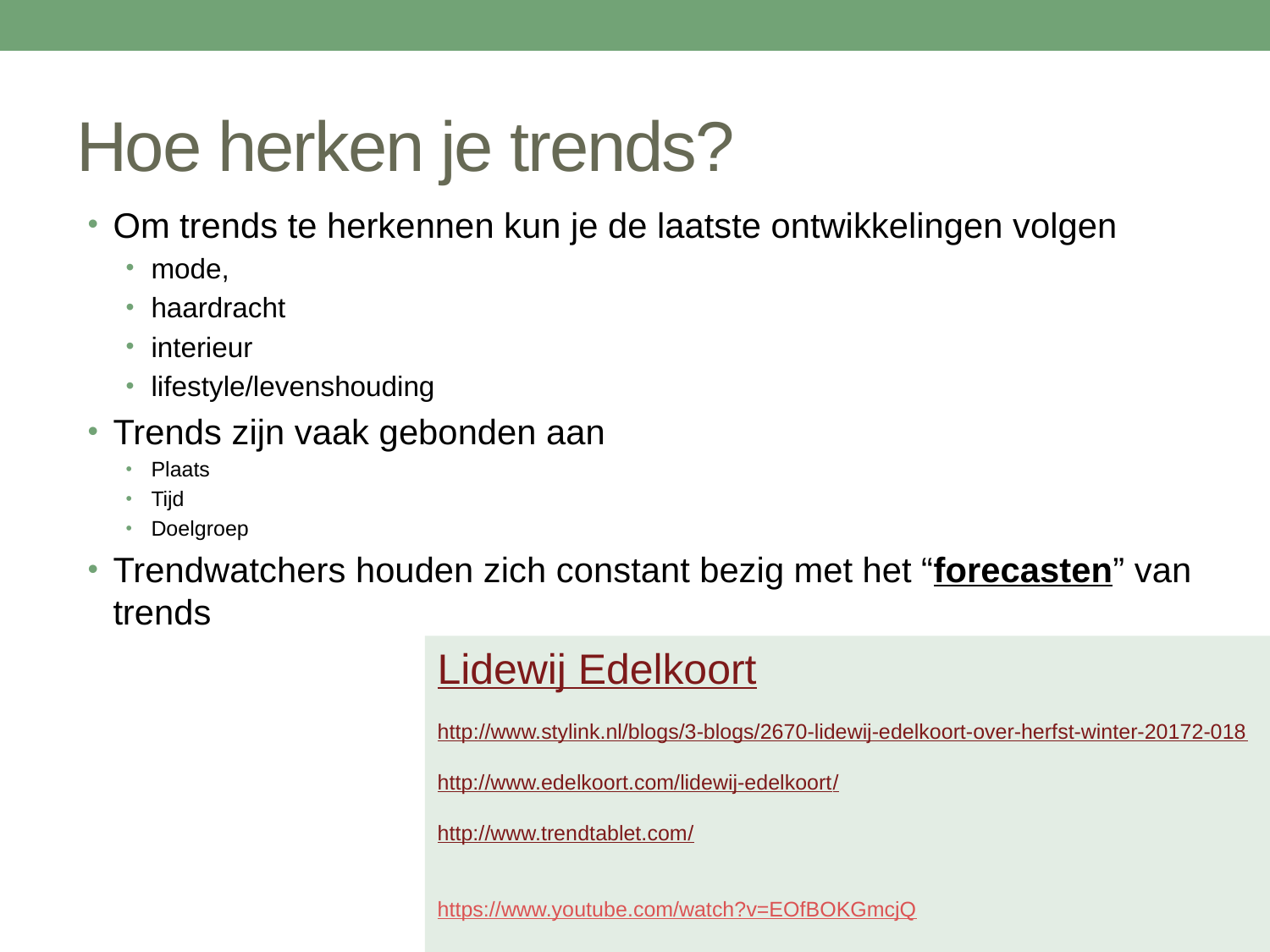

# Hoe herken je trends?
Om trends te herkennen kun je de laatste ontwikkelingen volgen
mode,
haardracht
interieur
lifestyle/levenshouding
Trends zijn vaak gebonden aan
Plaats
Tijd
Doelgroep
Trendwatchers houden zich constant bezig met het “forecasten” van trends
Lidewij Edelkoort

http://www.stylink.nl/blogs/3-blogs/2670-lidewij-edelkoort-over-herfst-winter-20172-018

http://www.edelkoort.com/lidewij-edelkoort/

http://www.trendtablet.com/

https://www.youtube.com/watch?v=EOfBOKGmcjQ